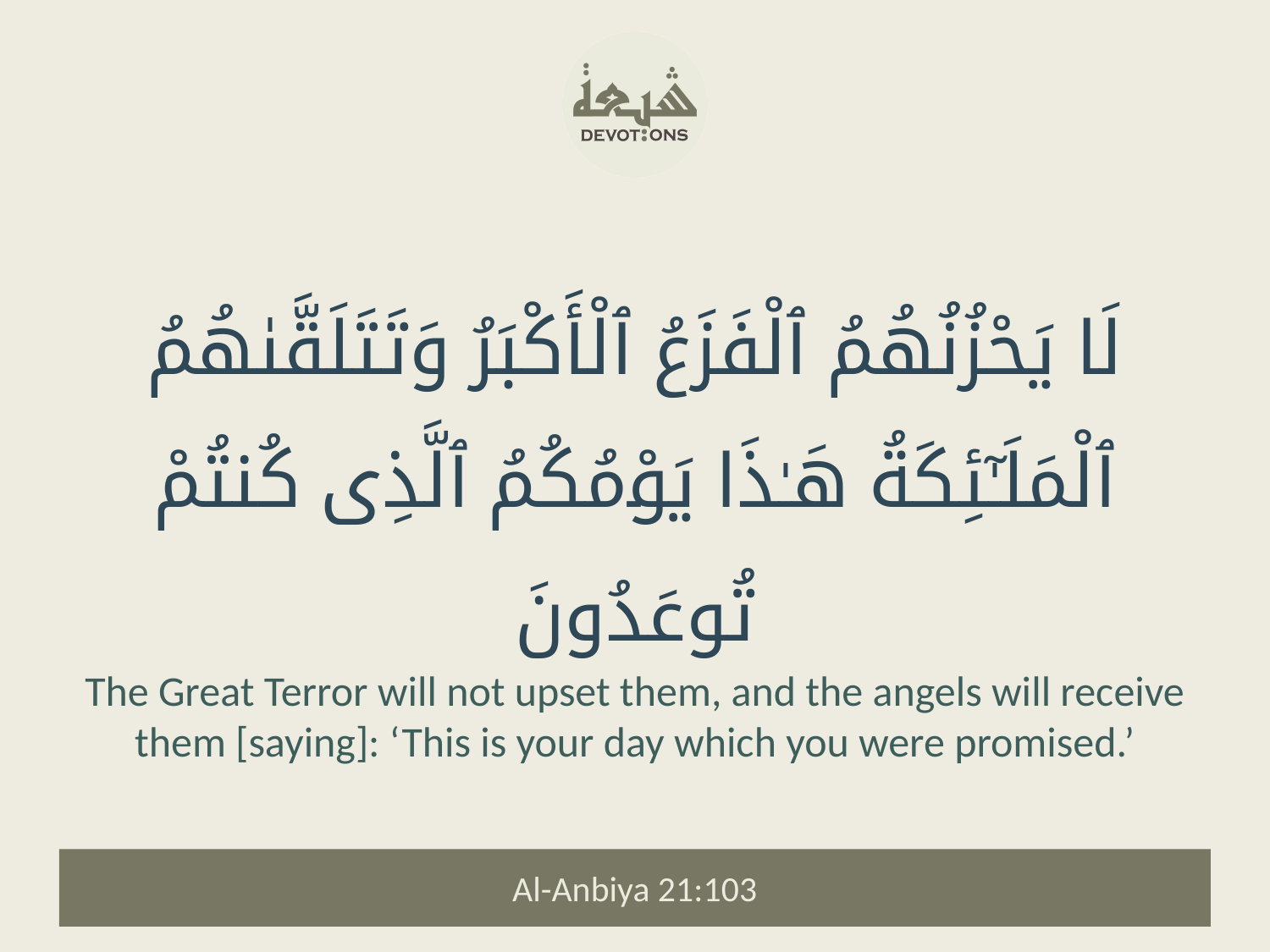

لَا يَحْزُنُهُمُ ٱلْفَزَعُ ٱلْأَكْبَرُ وَتَتَلَقَّىٰهُمُ ٱلْمَلَـٰٓئِكَةُ هَـٰذَا يَوْمُكُمُ ٱلَّذِى كُنتُمْ تُوعَدُونَ
The Great Terror will not upset them, and the angels will receive them [saying]: ‘This is your day which you were promised.’
Al-Anbiya 21:103